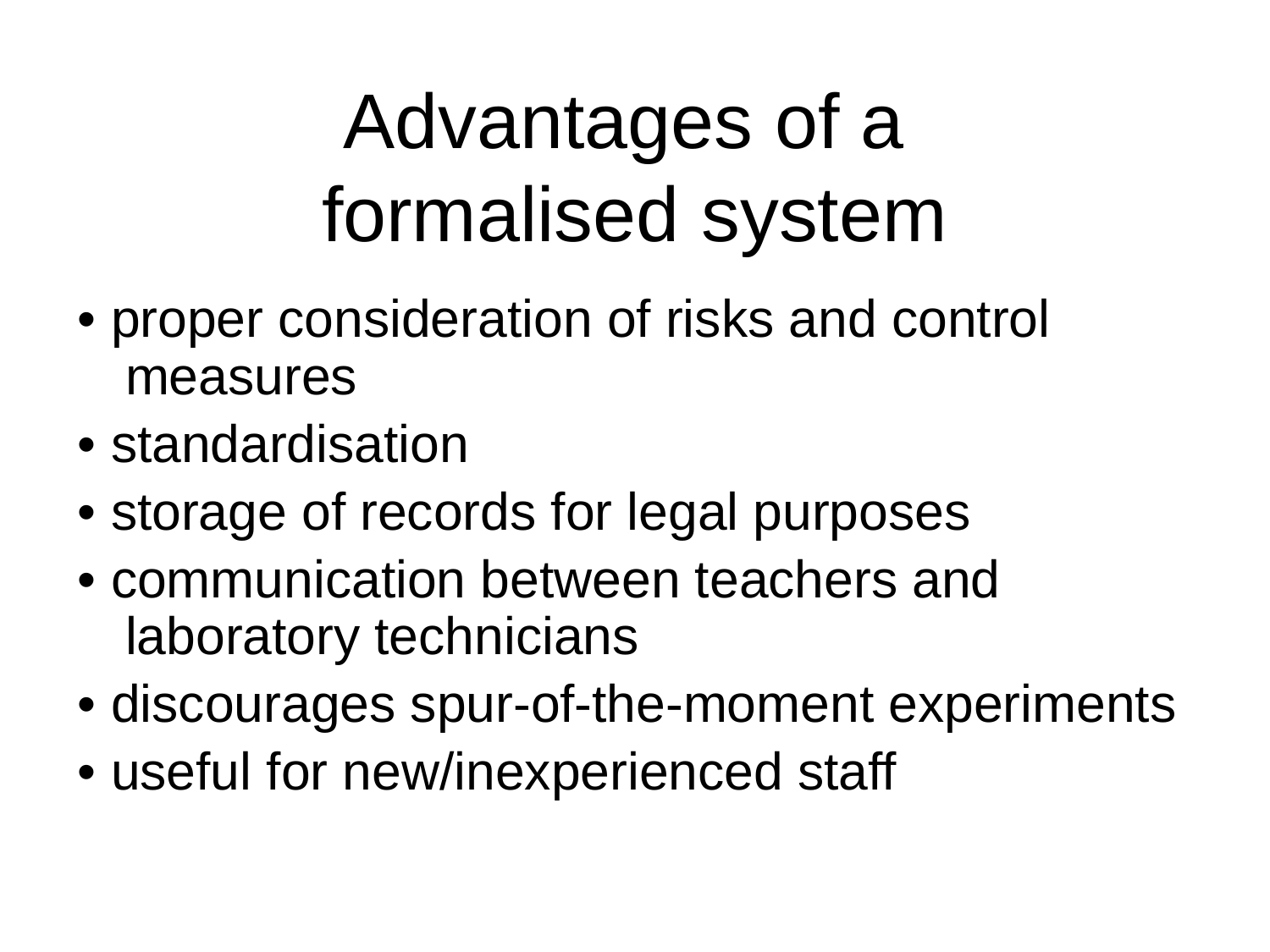

# Advantages of a formalised system
• proper consideration of risks and control measures
• standardisation
• storage of records for legal purposes
• communication between teachers and laboratory technicians
• discourages spur-of-the-moment experiments
• useful for new/inexperienced staff